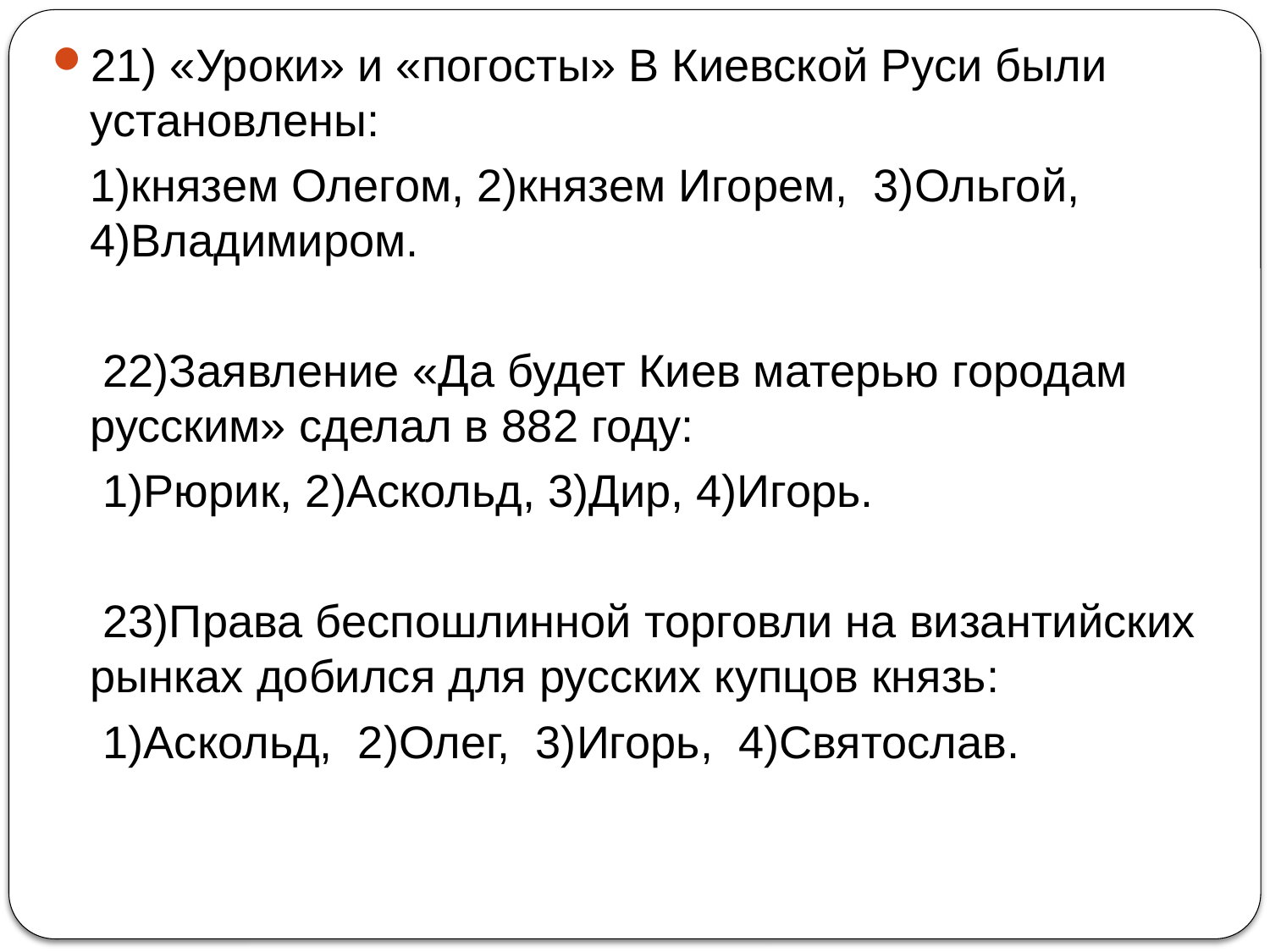

21) «Уроки» и «погосты» В Киевской Руси были установлены:
   1)князем Олегом, 2)князем Игорем,  3)Ольгой,   4)Владимиром.

    22)Заявление «Да будет Киев матерью городам русским» сделал в 882 году:
    1)Рюрик, 2)Аскольд, 3)Дир, 4)Игорь.

    23)Права беспошлинной торговли на византийских рынках добился для русских купцов князь:
    1)Аскольд,  2)Олег,  3)Игорь,  4)Святослав.